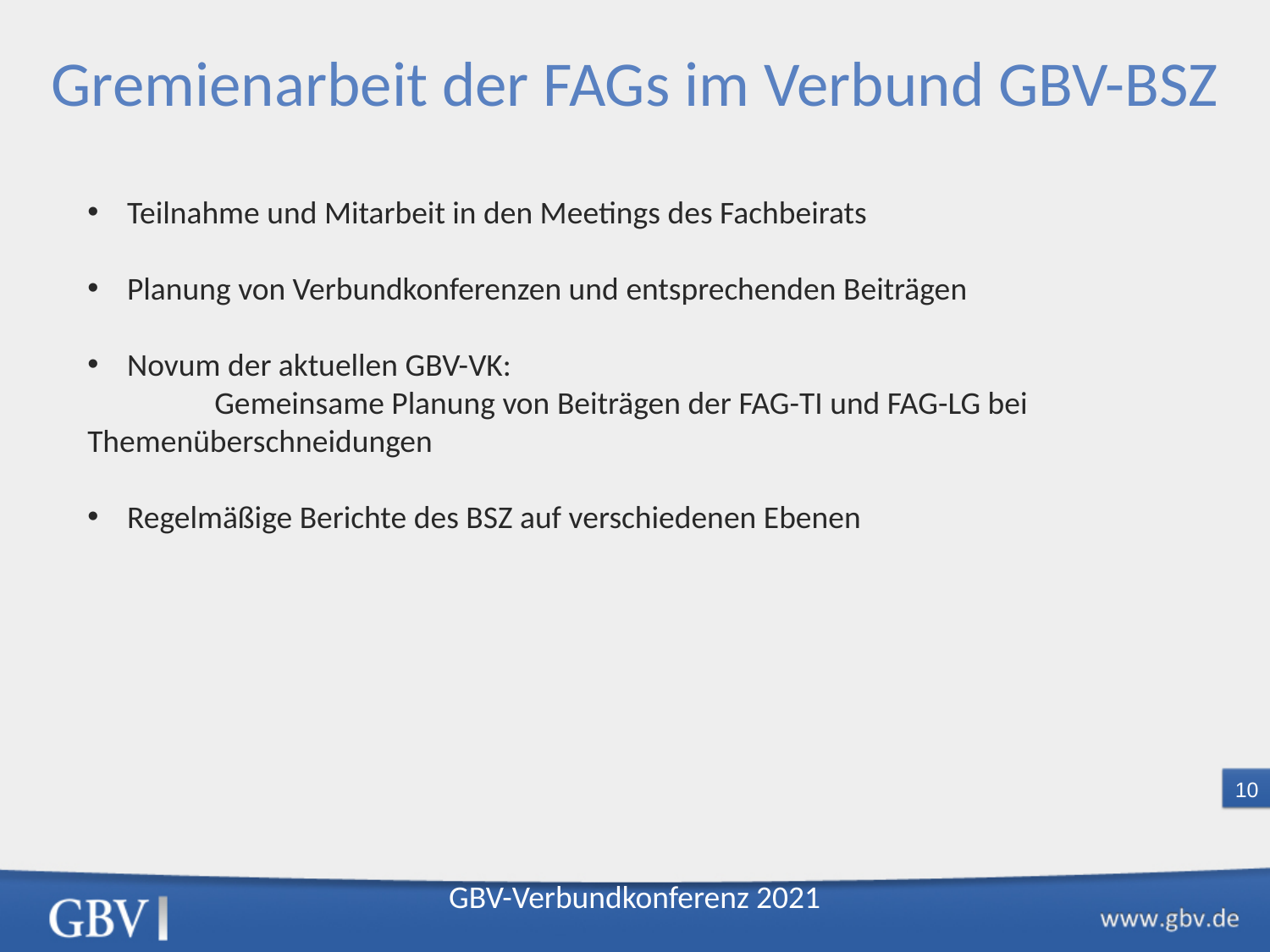

Gremienarbeit der FAGs im Verbund GBV-BSZ

Teilnahme und Mitarbeit in den Meetings des Fachbeirats

Planung von Verbundkonferenzen und entsprechenden Beiträgen

Novum der aktuellen GBV-VK:
	Gemeinsame Planung von Beiträgen der FAG-TI und FAG-LG bei 	Themenüberschneidungen

Regelmäßige Berichte des BSZ auf verschiedenen Ebenen
10
GBV-Verbundkonferenz 2021